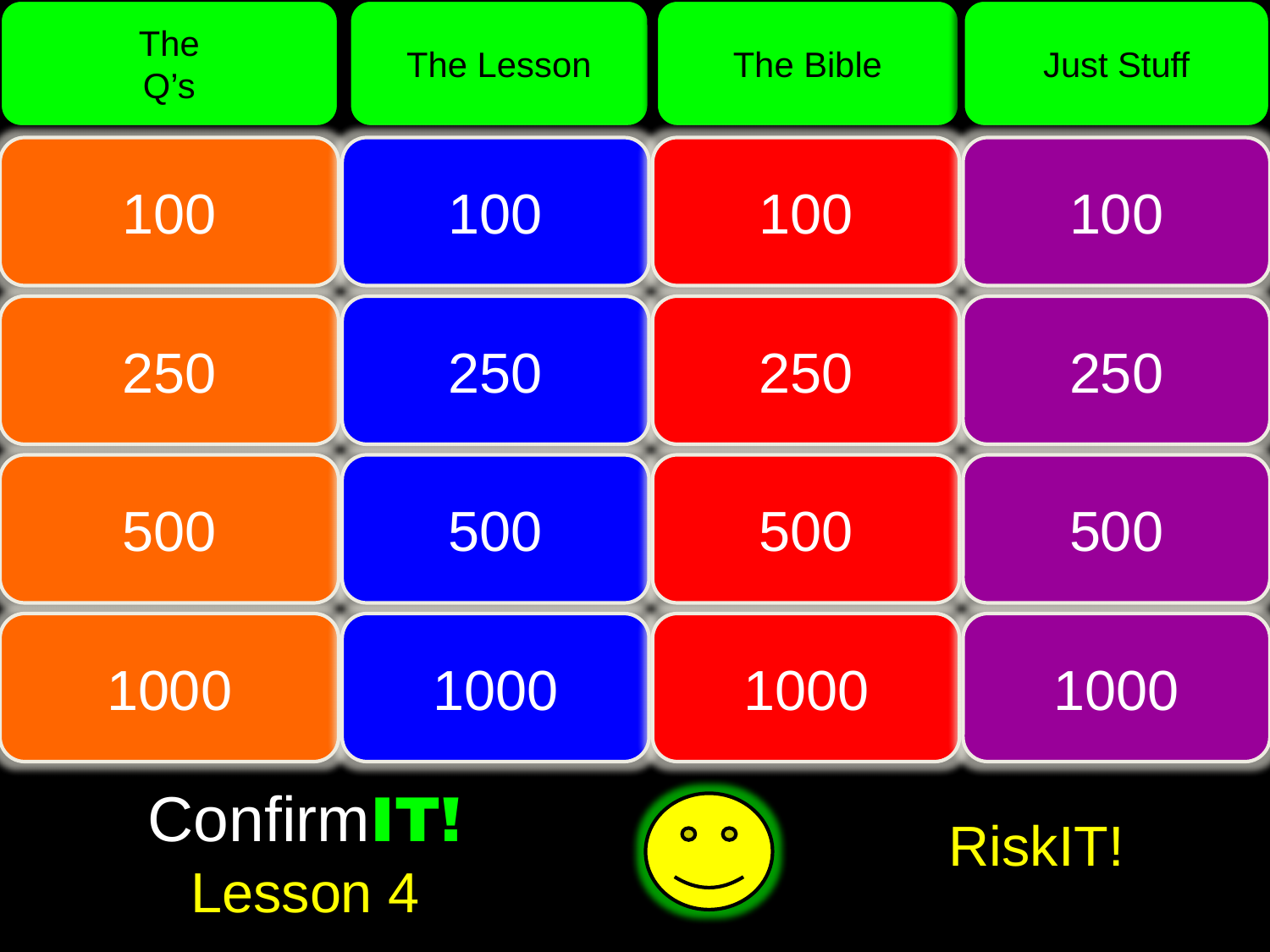

The
Q’s
The Lesson
The Bible
Just Stuff
100
100
100
100
250
250
250
250
500
500
500
500
1000
1000
1000
1000
ConfirmIT!

RiskIT!
Lesson 4